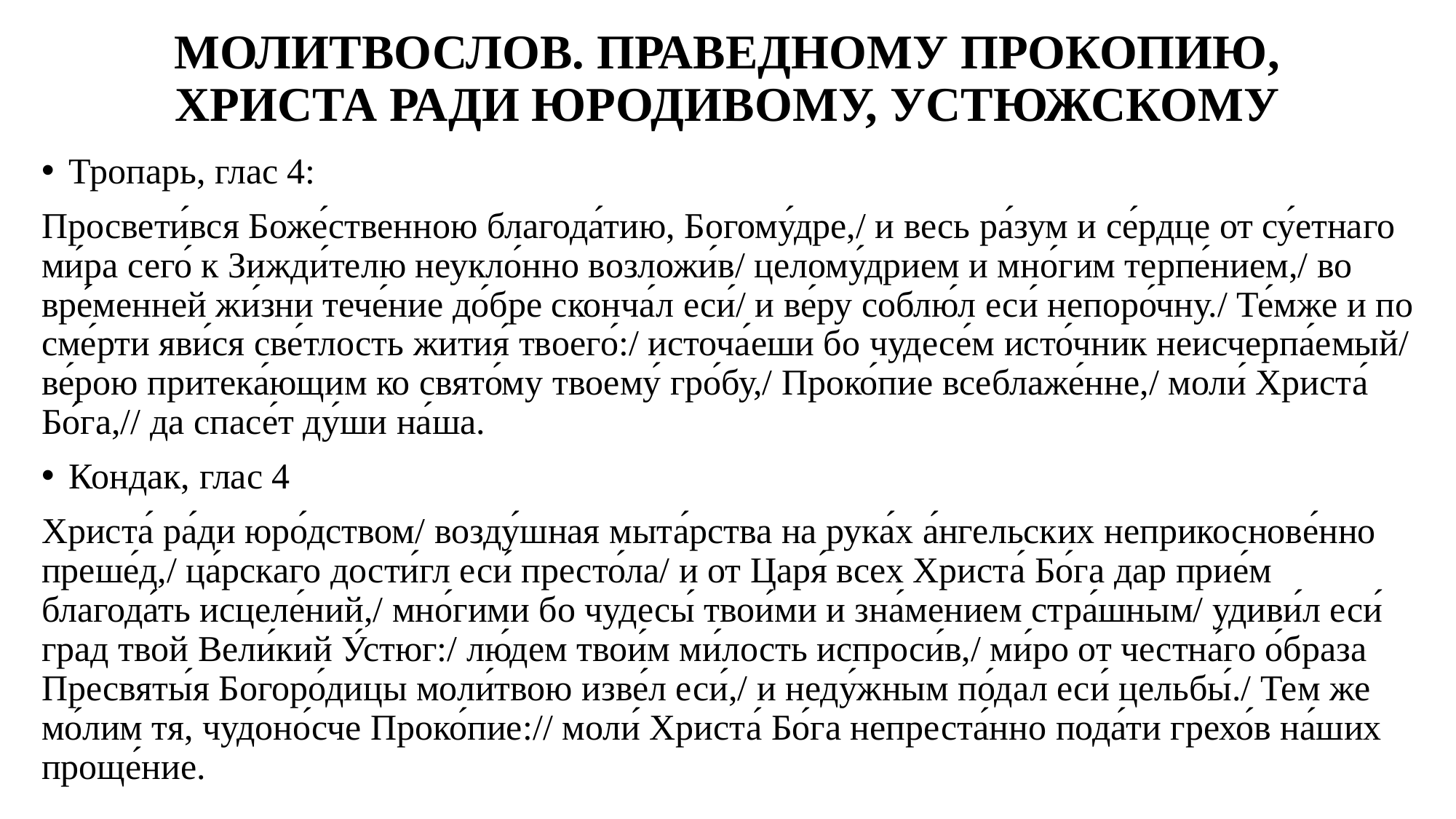

# МОЛИТВОСЛОВ. ПРАВЕДНОМУ ПРОКОПИЮ, ХРИСТА РАДИ ЮРОДИВОМУ, УСТЮЖСКОМУ
Тропарь, глас 4:
Просвети́вся Боже́ственною благода́тию, Богому́дре,/ и весь ра́зум и се́рдце от су́етнаго ми́ра сего́ к Зижди́телю неукло́нно возложи́в/ целому́дрием и мно́гим терпе́нием,/ во вре́менней жи́зни тече́ние до́бре сконча́л еси́/ и ве́ру соблю́л еси́ непоро́чну./ Те́мже и по сме́рти яви́ся све́тлость жития́ твоего́:/ источа́еши бо чудесе́м исто́чник неисчерпа́емый/ ве́рою притека́ющим ко свято́му твоему́ гро́бу,/ Проко́пие всеблаже́нне,/ моли́ Христа́ Бо́га,// да спасе́т ду́ши на́ша.
Кондак, глас 4
Христа́ ра́ди юро́дством/ возду́шная мыта́рства на рука́х а́нгельских неприкоснове́нно преше́д,/ ца́рскаго дости́гл еси́ престо́ла/ и от Царя́ всех Христа́ Бо́га дар прие́м благода́ть исцеле́ний,/ мно́гими бо чудесы́ твои́ми и зна́мением стра́шным/ удиви́л еси́ град твой Вели́кий У́стюг:/ лю́дем твои́м ми́лость испроси́в,/ ми́ро от честна́го о́браза Пресвяты́я Богоро́дицы моли́твою изве́л еси́,/ и неду́жным по́дал еси́ цельбы́./ Тем же мо́лим тя, чудоно́сче Проко́пие:// моли́ Христа́ Бо́га непреста́нно пода́ти грехо́в на́ших проще́ние.